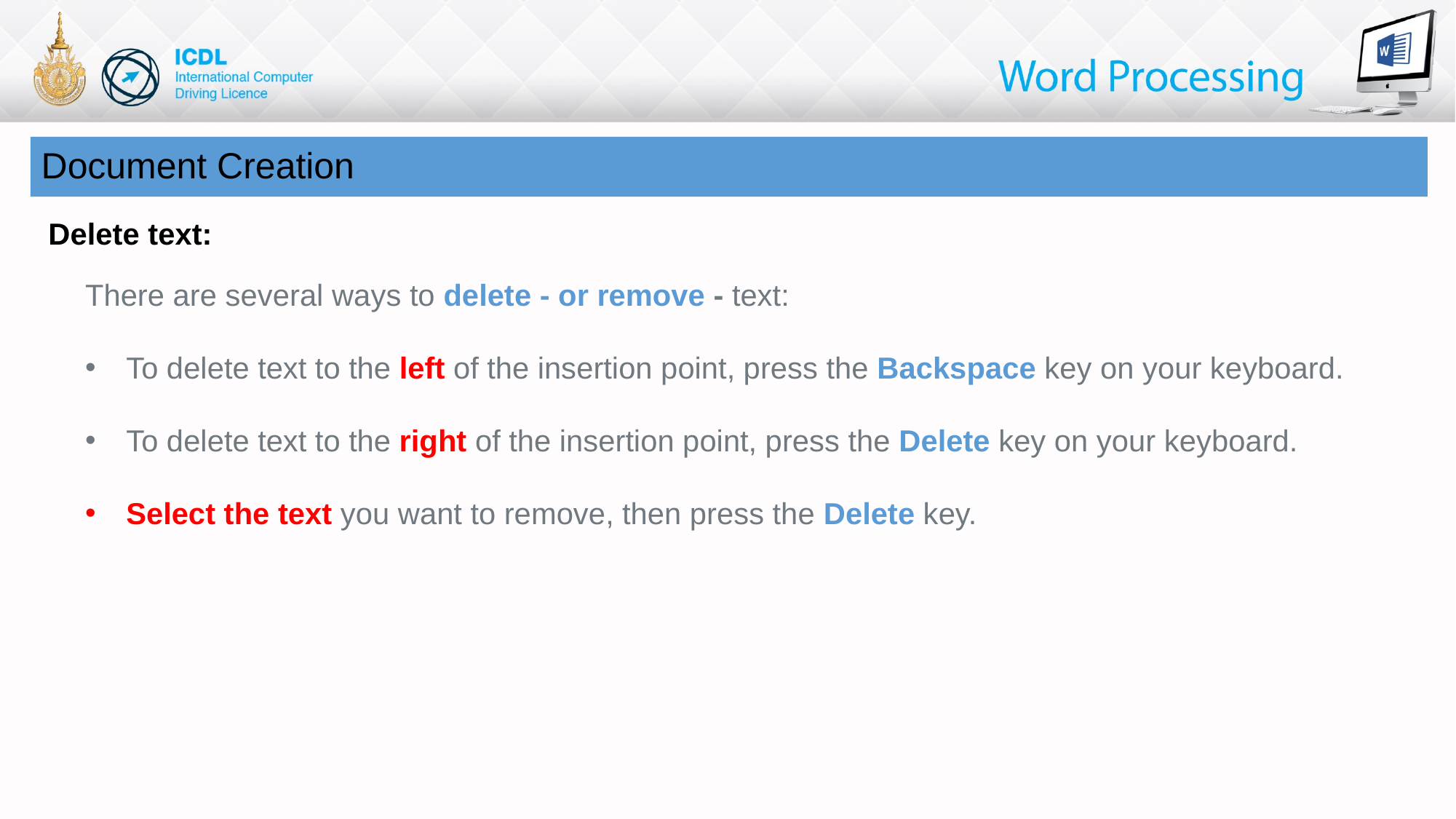

Document Creation
Delete text:
There are several ways to delete - or remove - text:

To delete text to the left of the insertion point, press the Backspace key on your keyboard.

To delete text to the right of the insertion point, press the Delete key on your keyboard.

Select the text you want to remove, then press the Delete key.
46